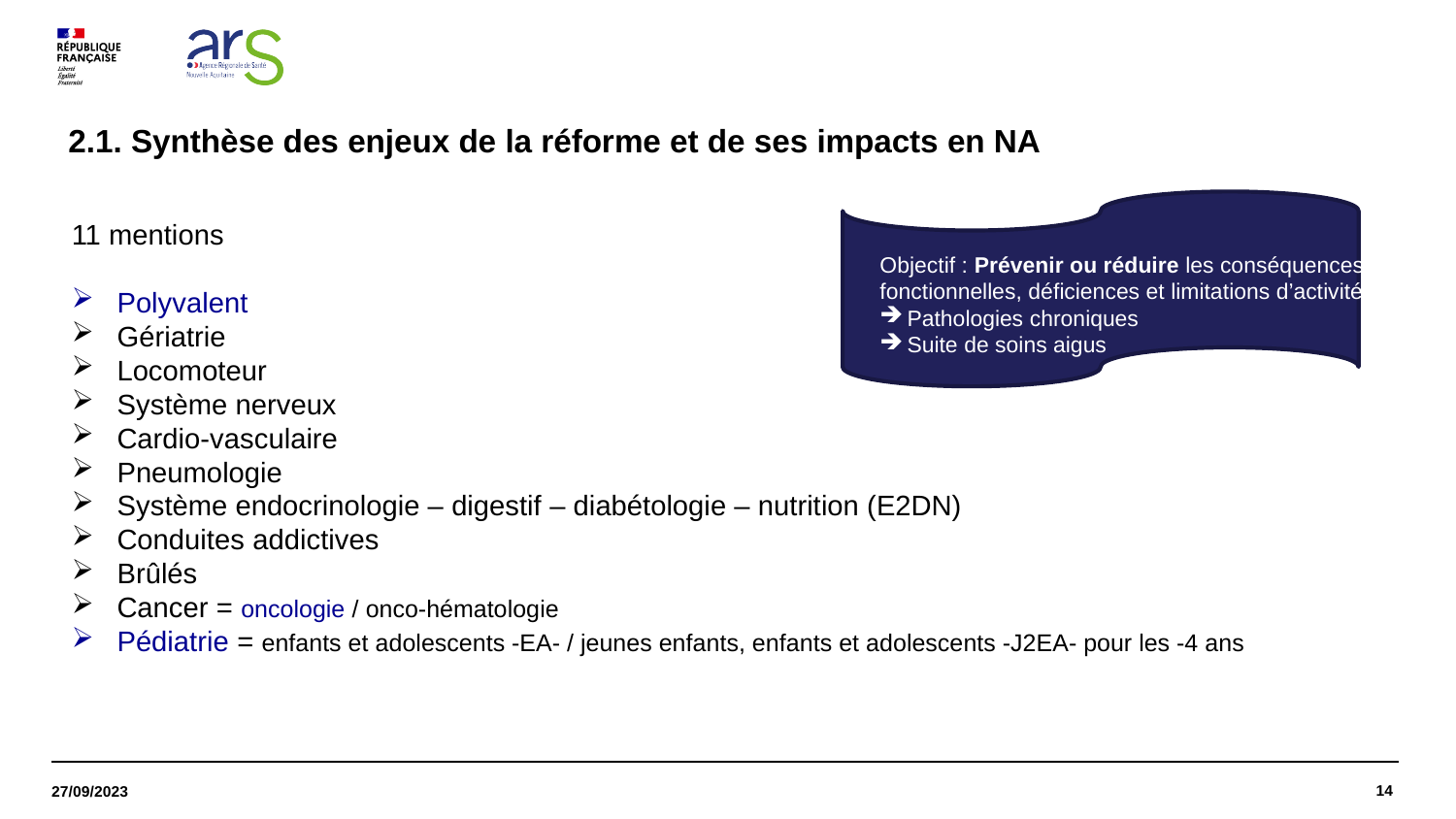

# 2.1. Synthèse des enjeux de la réforme et de ses impacts en NA

11 mentions

Polyvalent
Gériatrie
Locomoteur
Système nerveux
Cardio-vasculaire
Pneumologie
Système endocrinologie – digestif – diabétologie – nutrition (E2DN)
Conduites addictives
Brûlés
Cancer = oncologie / onco-hématologie
Pédiatrie = enfants et adolescents -EA- / jeunes enfants, enfants et adolescents -J2EA- pour les -4 ans

Objectif : Prévenir ou réduire les conséquences fonctionnelles, déficiences et limitations d’activité
Pathologies chroniques
Suite de soins aigus

14
27/09/2023